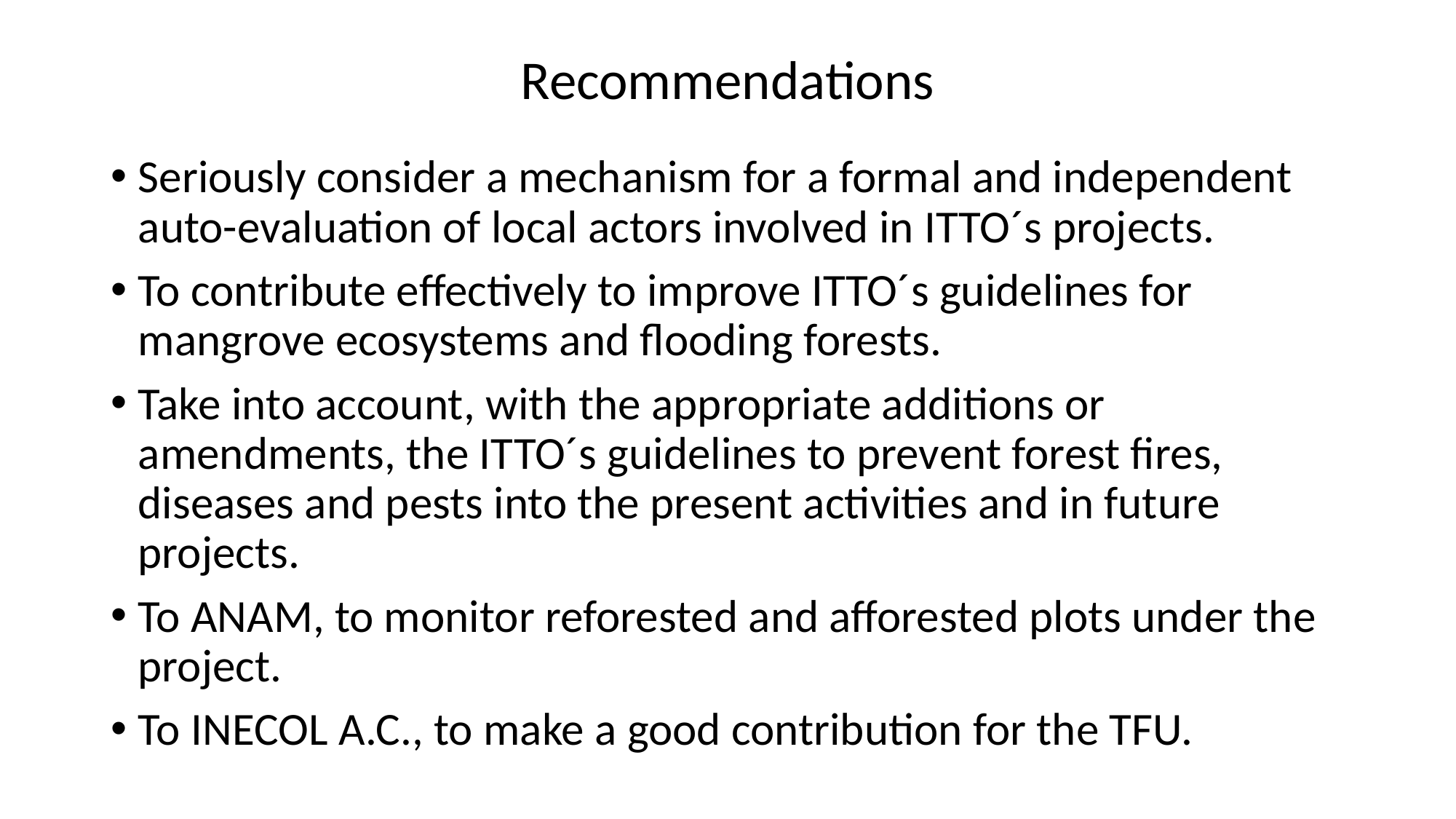

# Recommendations
Seriously consider a mechanism for a formal and independent auto-evaluation of local actors involved in ITTO´s projects.
To contribute effectively to improve ITTO´s guidelines for mangrove ecosystems and flooding forests.
Take into account, with the appropriate additions or amendments, the ITTO´s guidelines to prevent forest fires, diseases and pests into the present activities and in future projects.
To ANAM, to monitor reforested and afforested plots under the project.
To INECOL A.C., to make a good contribution for the TFU.